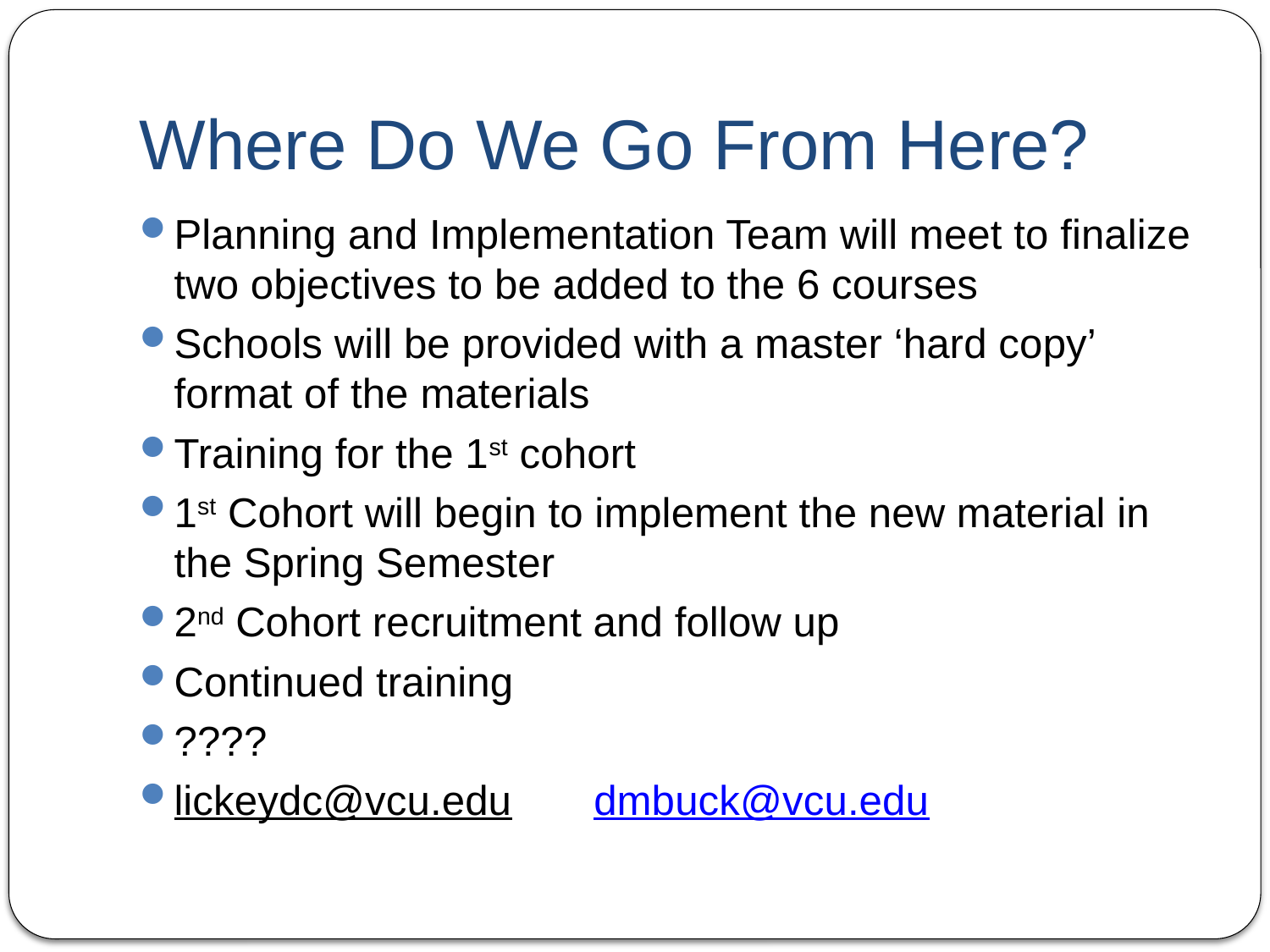

# Where Do We Go From Here?
Planning and Implementation Team will meet to finalize two objectives to be added to the 6 courses
Schools will be provided with a master ‘hard copy’ format of the materials
Training for the 1st cohort
1st Cohort will begin to implement the new material in the Spring Semester
2nd Cohort recruitment and follow up
Continued training
????
lickeydc@vcu.edu       dmbuck@vcu.edu